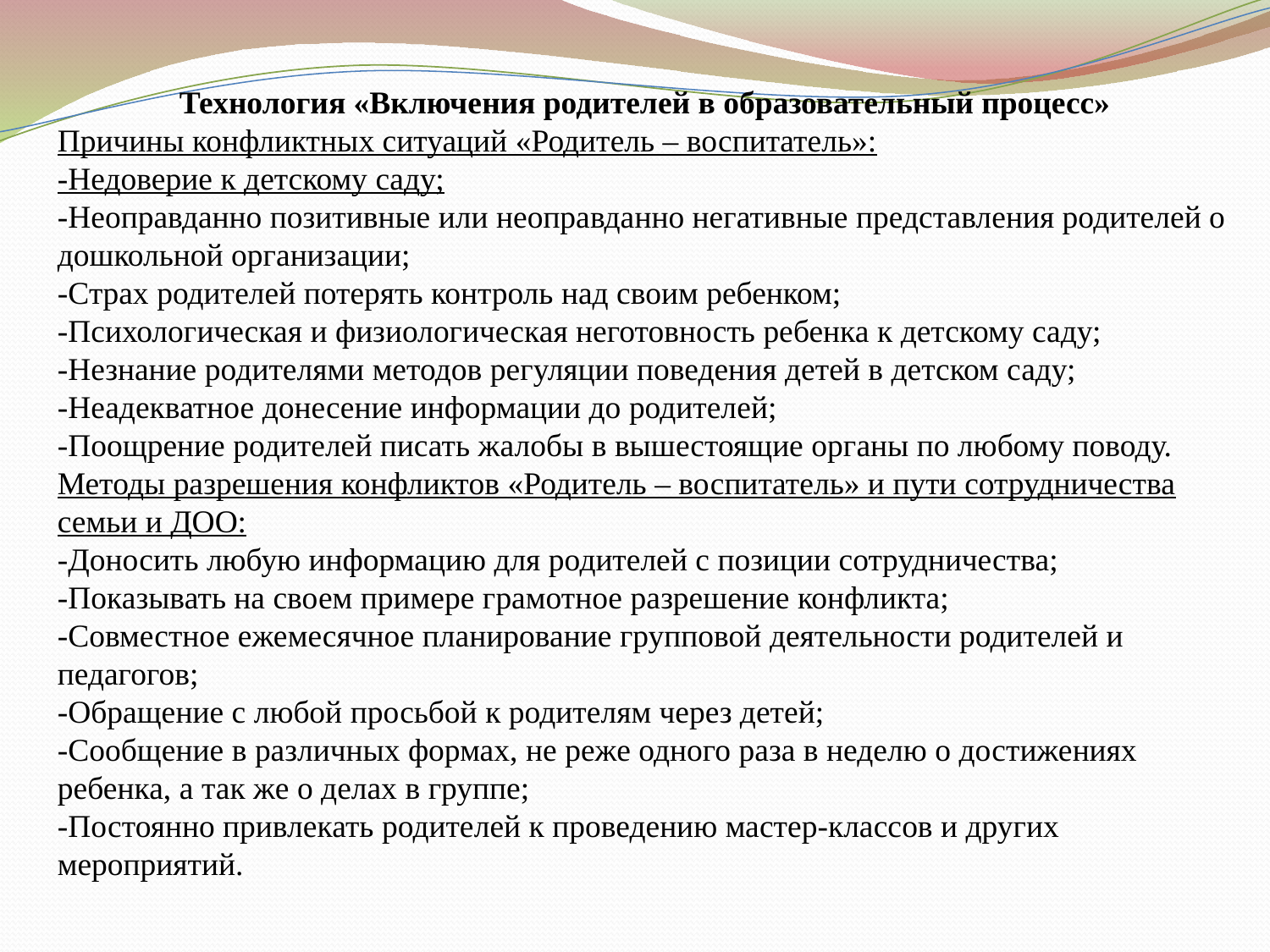

Технология «Включения родителей в образовательный процесс»
Причины конфликтных ситуаций «Родитель – воспитатель»:
-Недоверие к детскому саду;
-Неоправданно позитивные или неоправданно негативные представления родителей о дошкольной организации;
-Страх родителей потерять контроль над своим ребенком;
-Психологическая и физиологическая неготовность ребенка к детскому саду;
-Незнание родителями методов регуляции поведения детей в детском саду;
-Неадекватное донесение информации до родителей;
-Поощрение родителей писать жалобы в вышестоящие органы по любому поводу.
Методы разрешения конфликтов «Родитель – воспитатель» и пути сотрудничества семьи и ДОО:
-Доносить любую информацию для родителей с позиции сотрудничества;
-Показывать на своем примере грамотное разрешение конфликта;
-Совместное ежемесячное планирование групповой деятельности родителей и педагогов;
-Обращение с любой просьбой к родителям через детей;
-Сообщение в различных формах, не реже одного раза в неделю о достижениях ребенка, а так же о делах в группе;
-Постоянно привлекать родителей к проведению мастер-классов и других мероприятий.